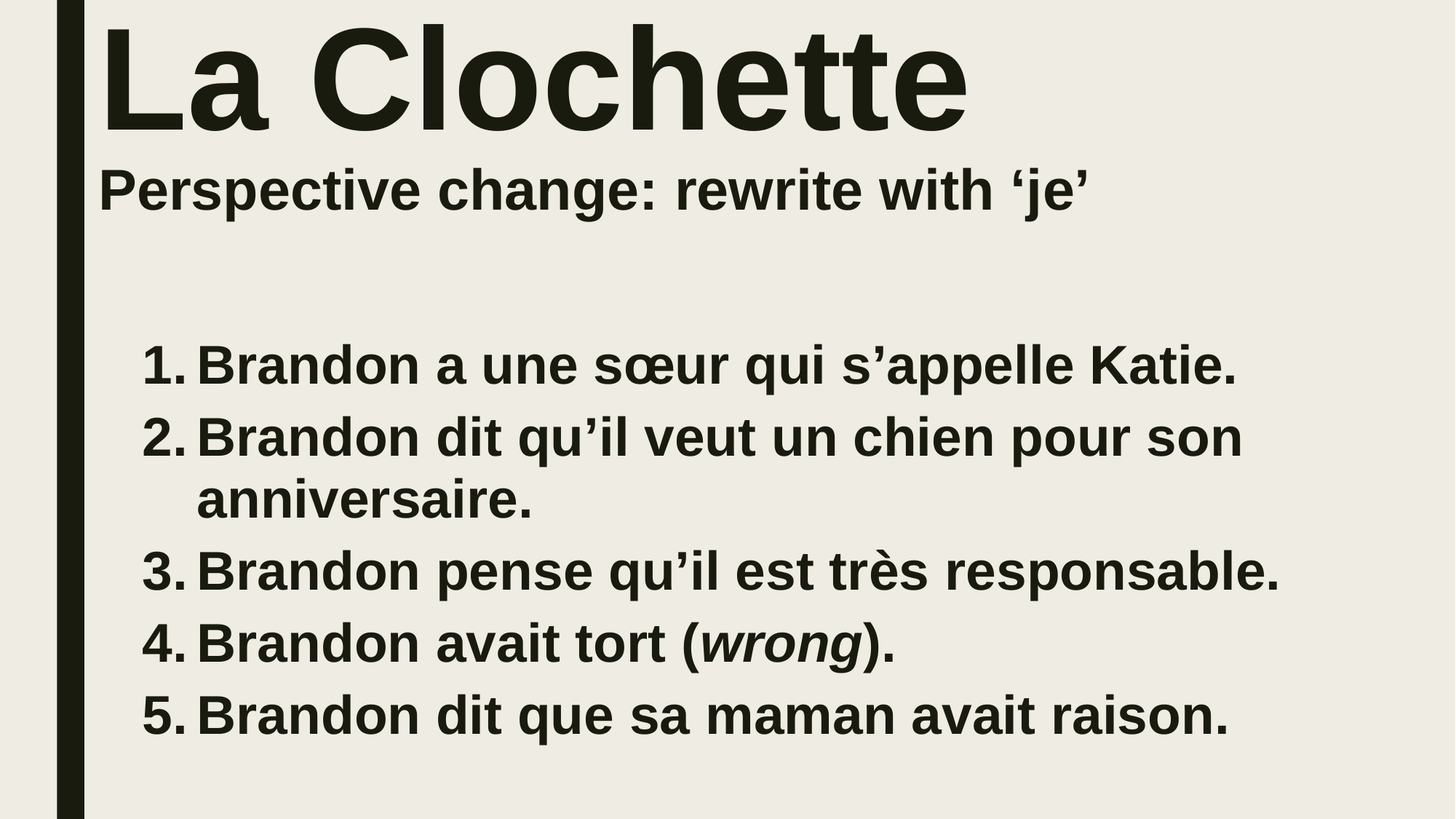

# La Clochette Perspective change: rewrite with ‘je’
Brandon a une sœur qui s’appelle Katie.
Brandon dit qu’il veut un chien pour son anniversaire.
Brandon pense qu’il est très responsable.
Brandon avait tort (wrong).
Brandon dit que sa maman avait raison.